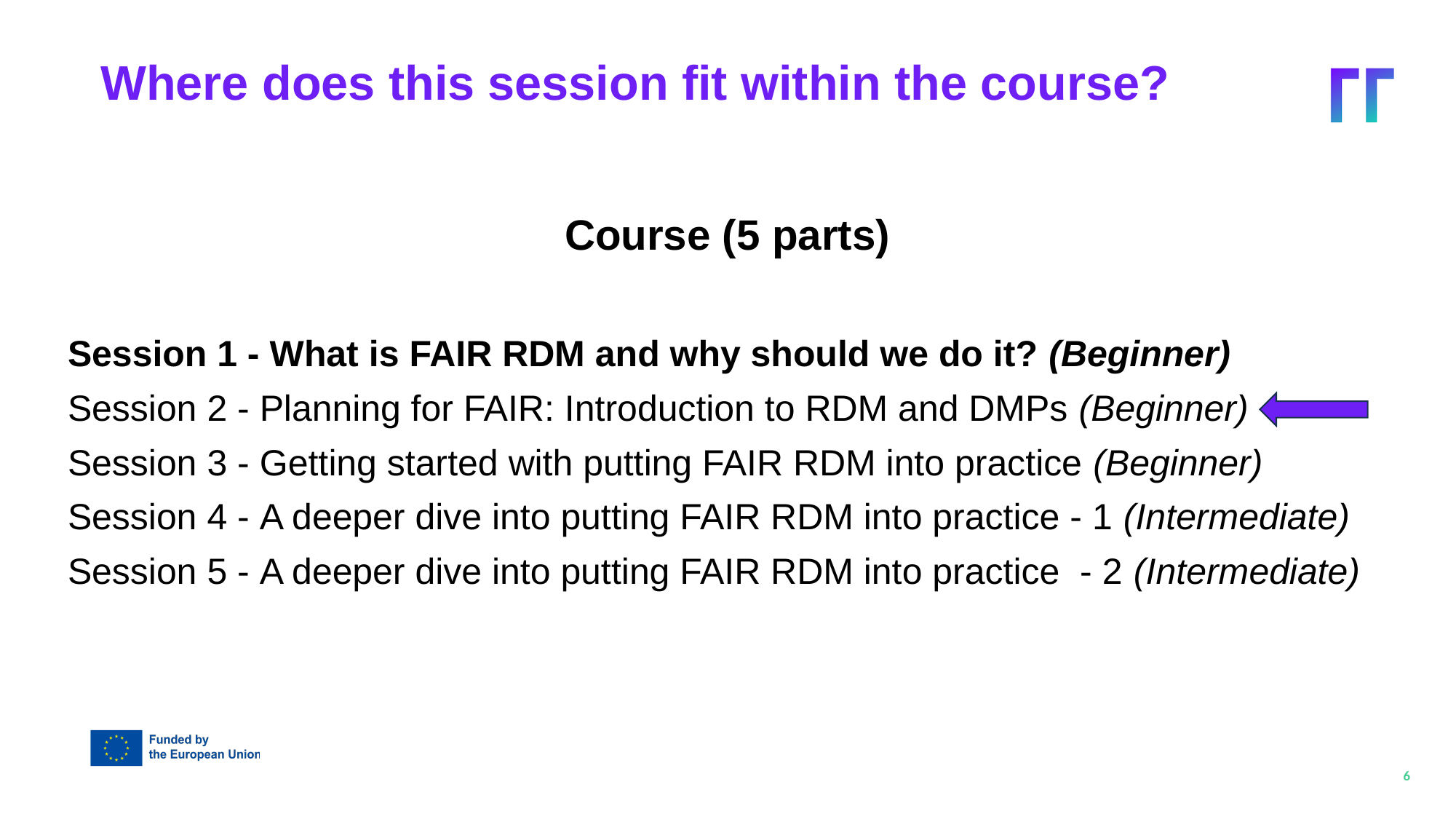

Where does this session fit within the course?
Course (5 parts)

Session 1 - What is FAIR RDM and why should we do it? (Beginner)
Session 2 - Planning for FAIR: Introduction to RDM and DMPs (Beginner)
Session 3 - Getting started with putting FAIR RDM into practice (Beginner)
Session 4 - A deeper dive into putting FAIR RDM into practice - 1 (Intermediate)
Session 5 - A deeper dive into putting FAIR RDM into practice  - 2 (Intermediate)